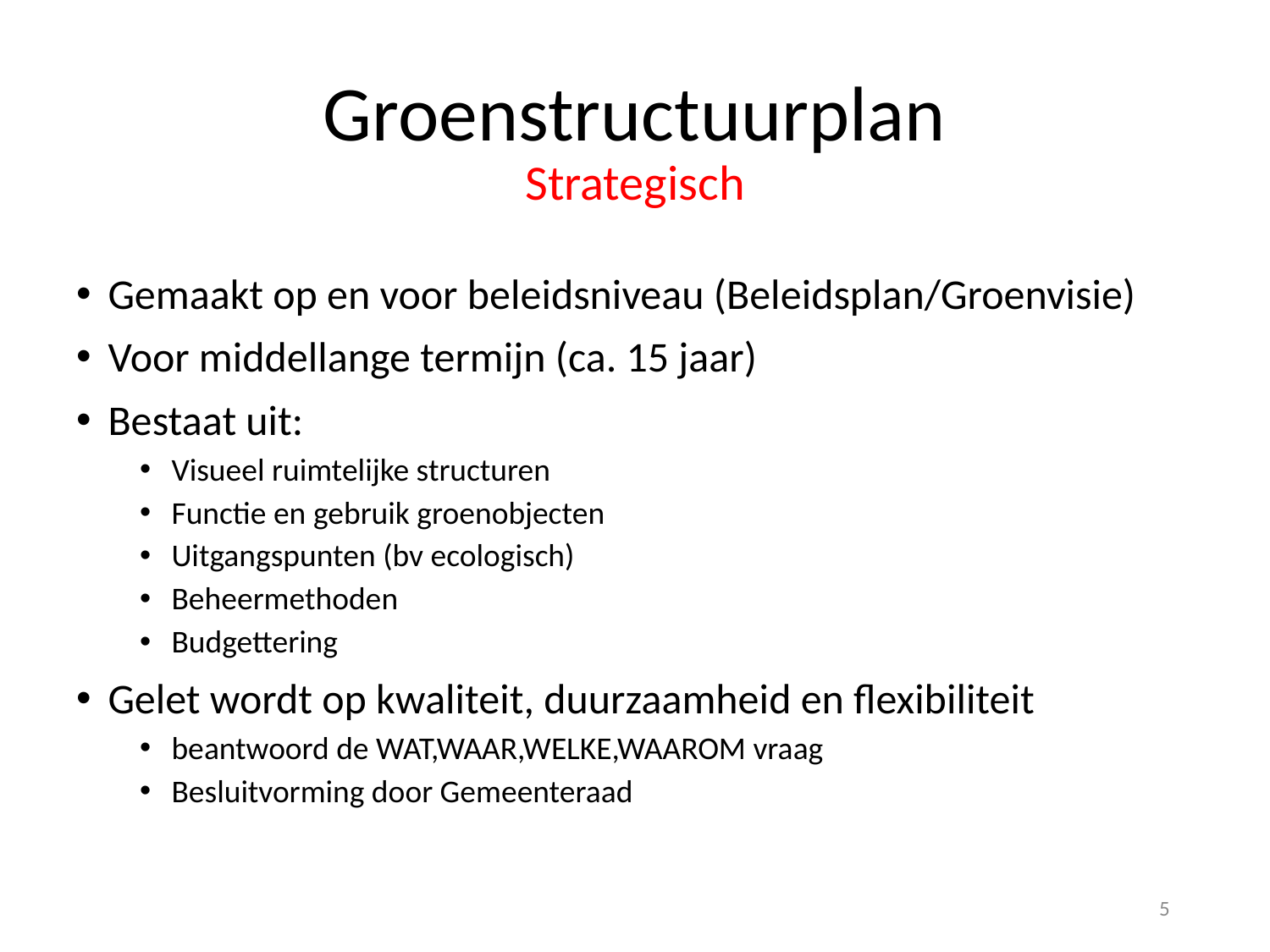

# Groenstructuurplan Strategisch
Gemaakt op en voor beleidsniveau (Beleidsplan/Groenvisie)
Voor middellange termijn (ca. 15 jaar)
Bestaat uit:
Visueel ruimtelijke structuren
Functie en gebruik groenobjecten
Uitgangspunten (bv ecologisch)
Beheermethoden
Budgettering
Gelet wordt op kwaliteit, duurzaamheid en flexibiliteit
beantwoord de WAT,WAAR,WELKE,WAAROM vraag
Besluitvorming door Gemeenteraad

5